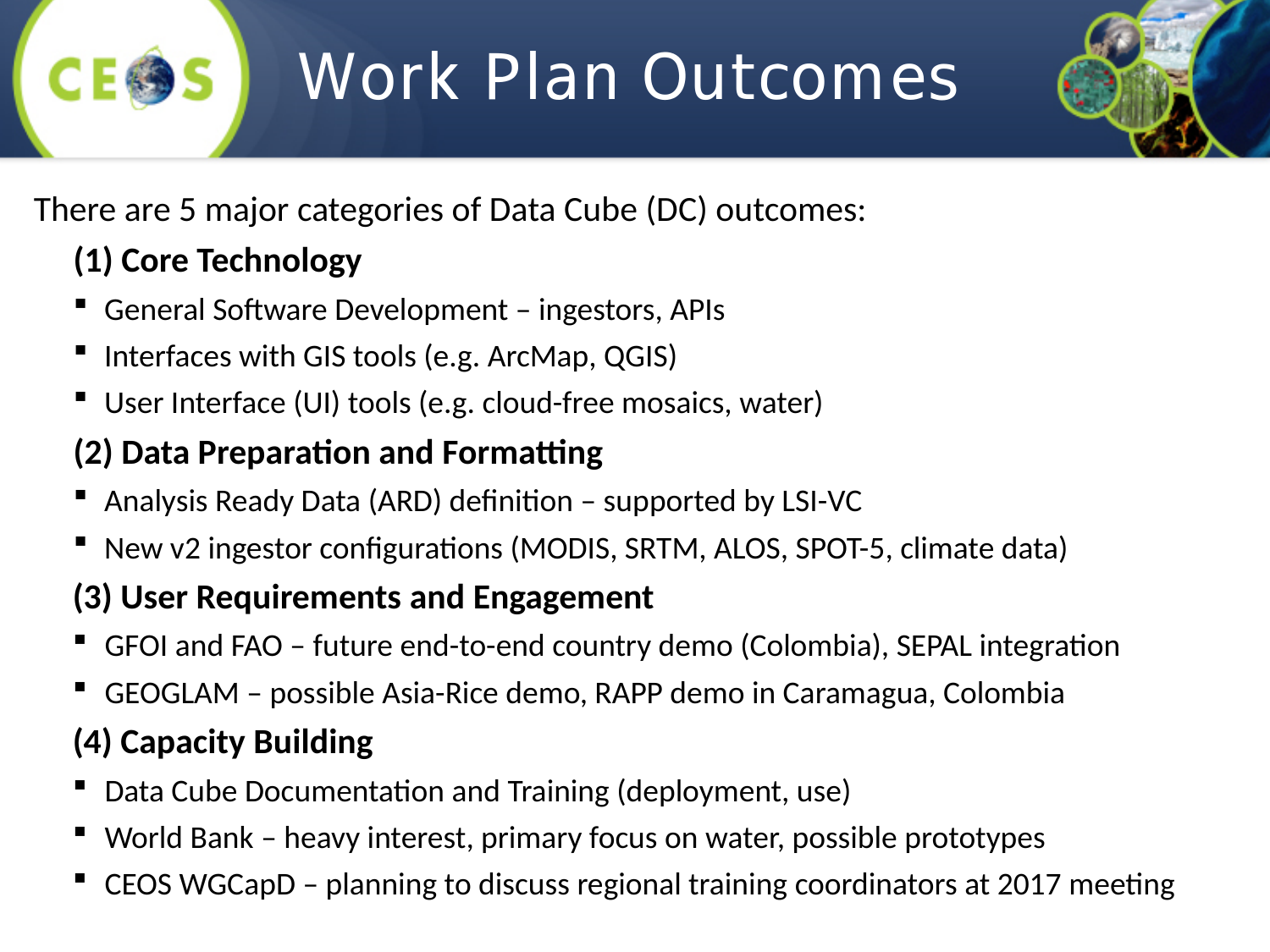

# Work Plan Outcomes
There are 5 major categories of Data Cube (DC) outcomes:
(1) Core Technology
General Software Development – ingestors, APIs
Interfaces with GIS tools (e.g. ArcMap, QGIS)
User Interface (UI) tools (e.g. cloud-free mosaics, water)
(2) Data Preparation and Formatting
Analysis Ready Data (ARD) definition – supported by LSI-VC
New v2 ingestor configurations (MODIS, SRTM, ALOS, SPOT-5, climate data)
(3) User Requirements and Engagement
GFOI and FAO – future end-to-end country demo (Colombia), SEPAL integration
GEOGLAM – possible Asia-Rice demo, RAPP demo in Caramagua, Colombia
(4) Capacity Building
Data Cube Documentation and Training (deployment, use)
World Bank – heavy interest, primary focus on water, possible prototypes
CEOS WGCapD – planning to discuss regional training coordinators at 2017 meeting